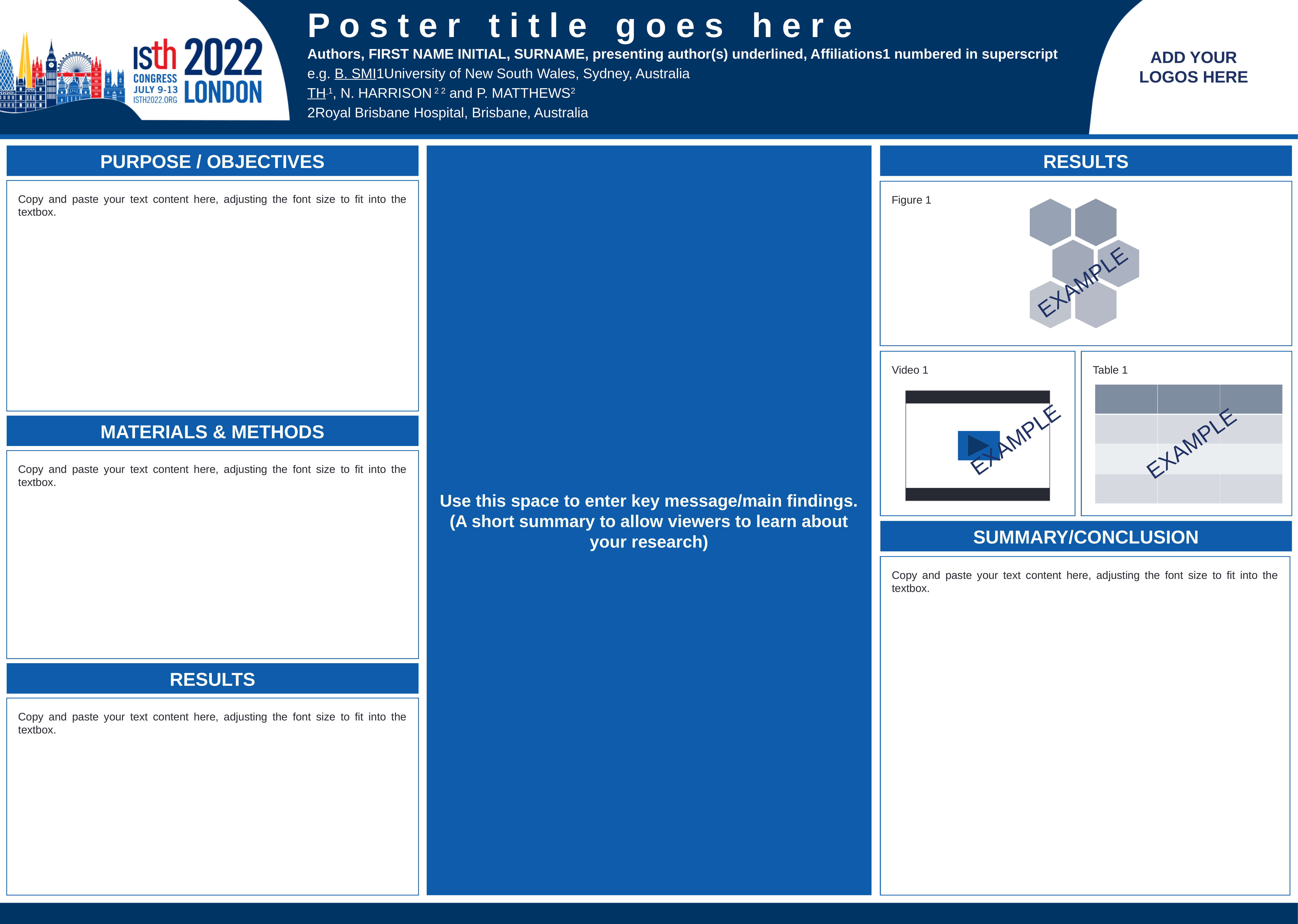

P o s t e r   t i t l e   g o e s   h e r e
Add your
logos here
Authors, FIRST NAME INITIAL, SURNAME, presenting author(s) underlined, Affiliations1 numbered in superscript
e.g. B. SMI1University of New South Wales, Sydney, Australia
TH 1, N. HARRISON 2 2 and P. MATTHEWS2
2Royal Brisbane Hospital, Brisbane, Australia

Use this space to enter key message/main findings.
(A short summary to allow viewers to learn about your research)
PURPOSE / OBJECTIVES
RESULTS
Copy and paste your text content here, adjusting the font size to fit into the textbox.
Figure 1
EXAMPLE
Video 1
Table 1
|  |  |  |
| --- | --- | --- |
|  |  |  |
|  |  |  |
|  |  |  |

MATERIALS & METHODS
EXAMPLE
EXAMPLE
Copy and paste your text content here, adjusting the font size to fit into the textbox.
SUMMARY/CONCLUSION
Copy and paste your text content here, adjusting the font size to fit into the textbox.
RESULTS
Copy and paste your text content here, adjusting the font size to fit into the textbox.